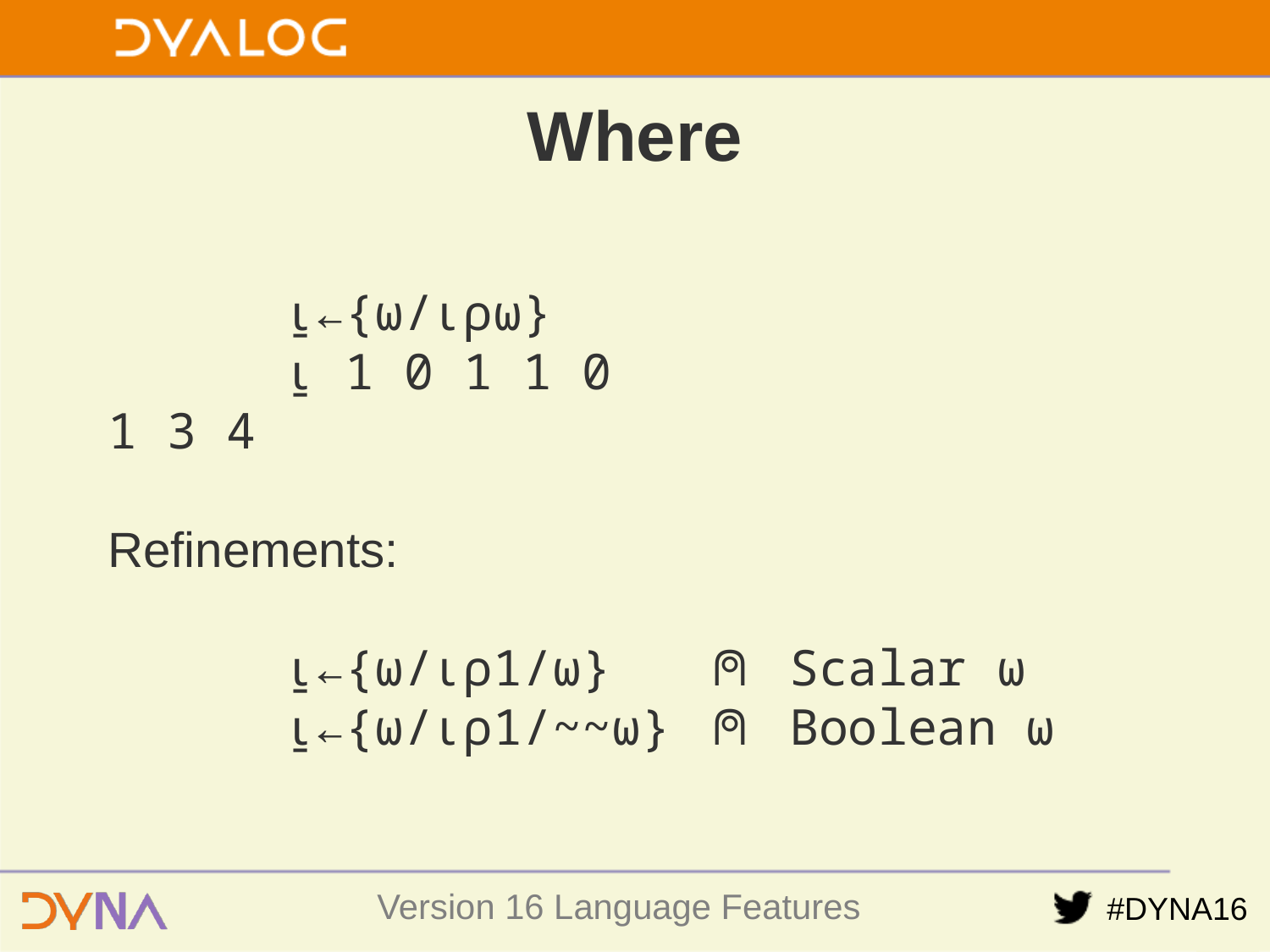

# Where
      ⍸←{⍵/⍳⍴⍵}
      ⍸ 1 0 1 1 0
1 3 4

Refinements:

      ⍸←{⍵/⍳⍴1/⍵}   ⍝ Scalar ⍵
      ⍸←{⍵/⍳⍴1/~~⍵} ⍝ Boolean ⍵
Version 16 Language Features